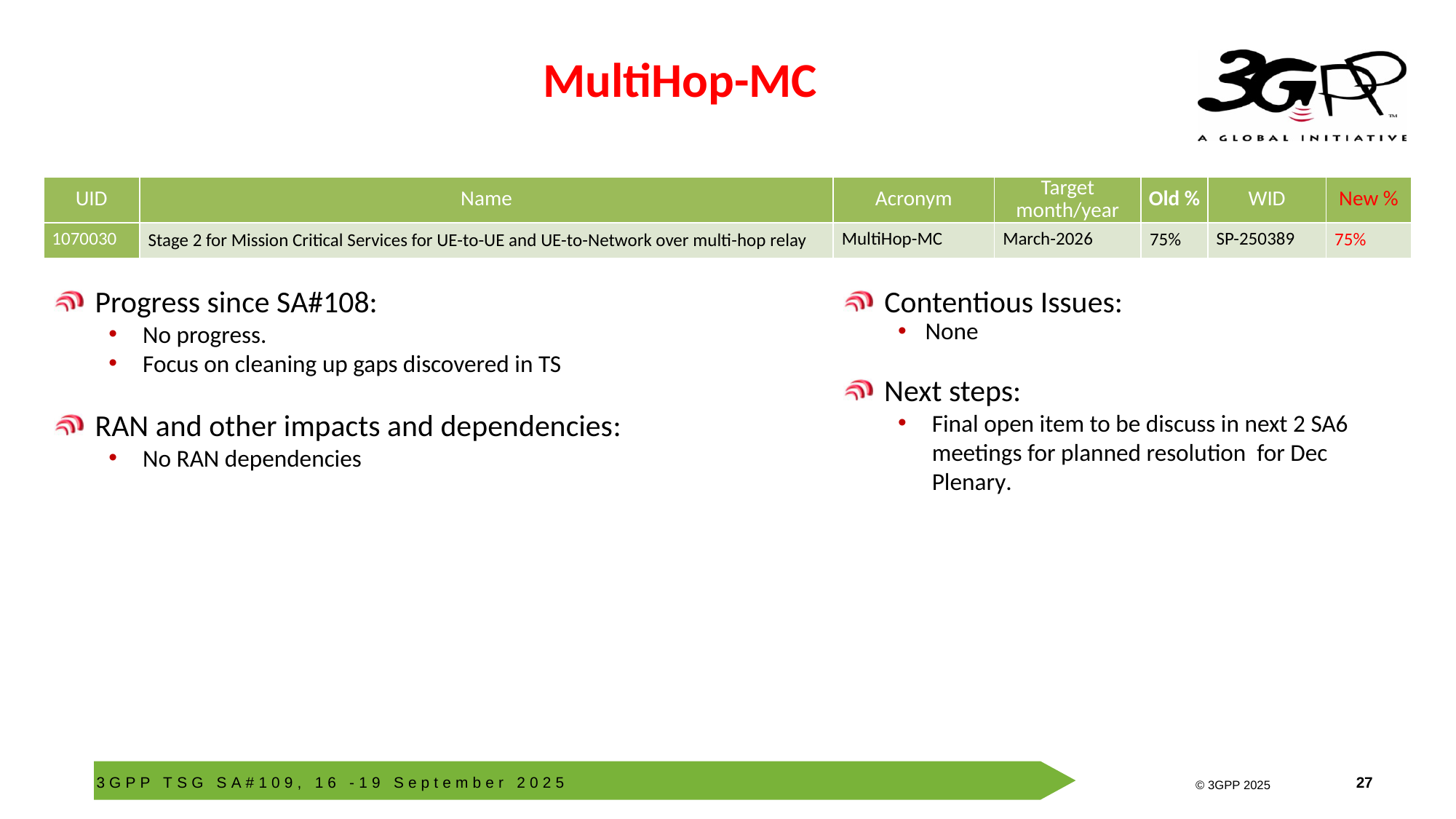

# MultiHop-MC
| UID | Name | Acronym | Target month/year | Old % | WID | New % |
| --- | --- | --- | --- | --- | --- | --- |
| 1070030 | Stage 2 for Mission Critical Services for UE-to-UE and UE-to-Network over multi-hop relay | MultiHop-MC | March-2026 | 75% | SP-250389 | 75% |
Progress since SA#108:
No progress.
Focus on cleaning up gaps discovered in TS

RAN and other impacts and dependencies:
No RAN dependencies
Contentious Issues:
None

Next steps:
Final open item to be discuss in next 2 SA6 meetings for planned resolution  for Dec Plenary.